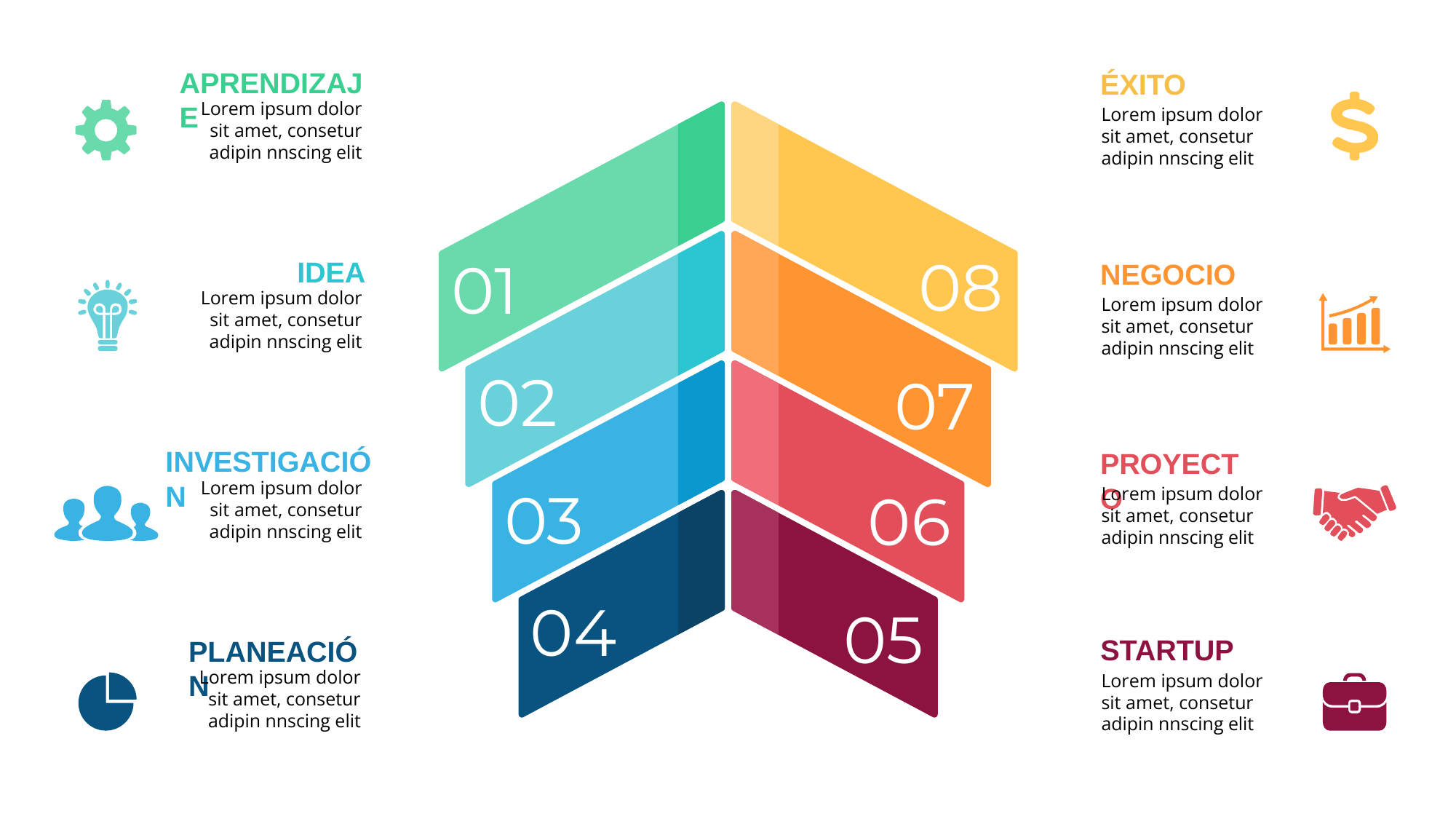

APRENDIZAJE
ÉXITO
Lorem ipsum dolor sit amet, consetur adipin nnscing elit

Lorem ipsum dolor sit amet, consetur adipin nnscing elit

08
01
IDEA
NEGOCIO

Lorem ipsum dolor sit amet, consetur adipin nnscing elit
Lorem ipsum dolor sit amet, consetur adipin nnscing elit

02
07
INVESTIGACIÓN
PROYECTO
Lorem ipsum dolor sit amet, consetur adipin nnscing elit
Lorem ipsum dolor sit amet, consetur adipin nnscing elit
03
06

04
05
STARTUP
PLANEACIÓN
Lorem ipsum dolor sit amet, consetur adipin nnscing elit
Lorem ipsum dolor sit amet, consetur adipin nnscing elit